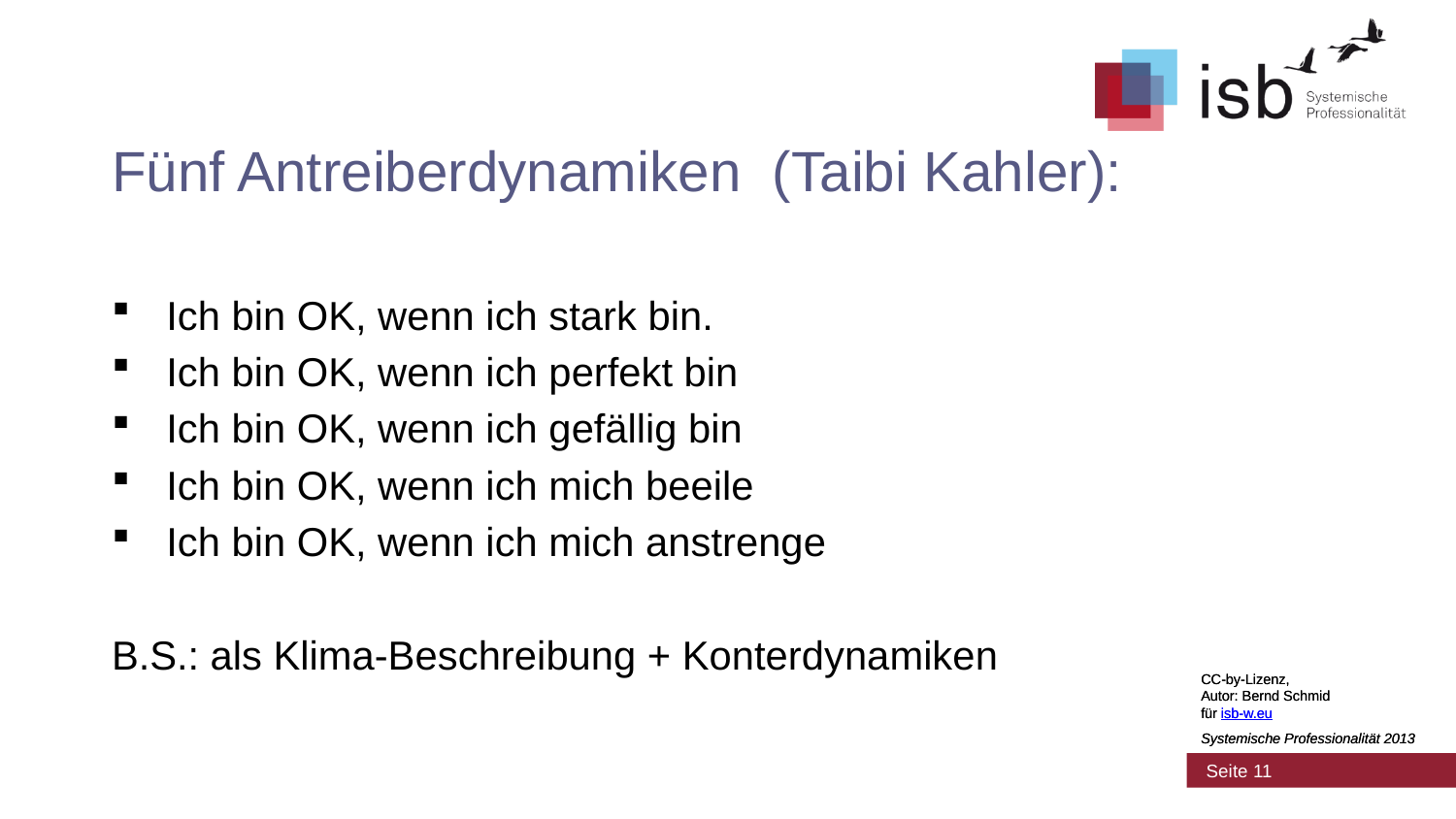

# Fünf Antreiberdynamiken  (Taibi Kahler):
Ich bin OK, wenn ich stark bin.
Ich bin OK, wenn ich perfekt bin
Ich bin OK, wenn ich gefällig bin
Ich bin OK, wenn ich mich beeile
Ich bin OK, wenn ich mich anstrenge

B.S.: als Klima-Beschreibung + Konterdynamiken

CC-by-Lizenz,
Autor: Bernd Schmid
für isb-w.eu
Systemische Professionalität 2013
 Seite 11